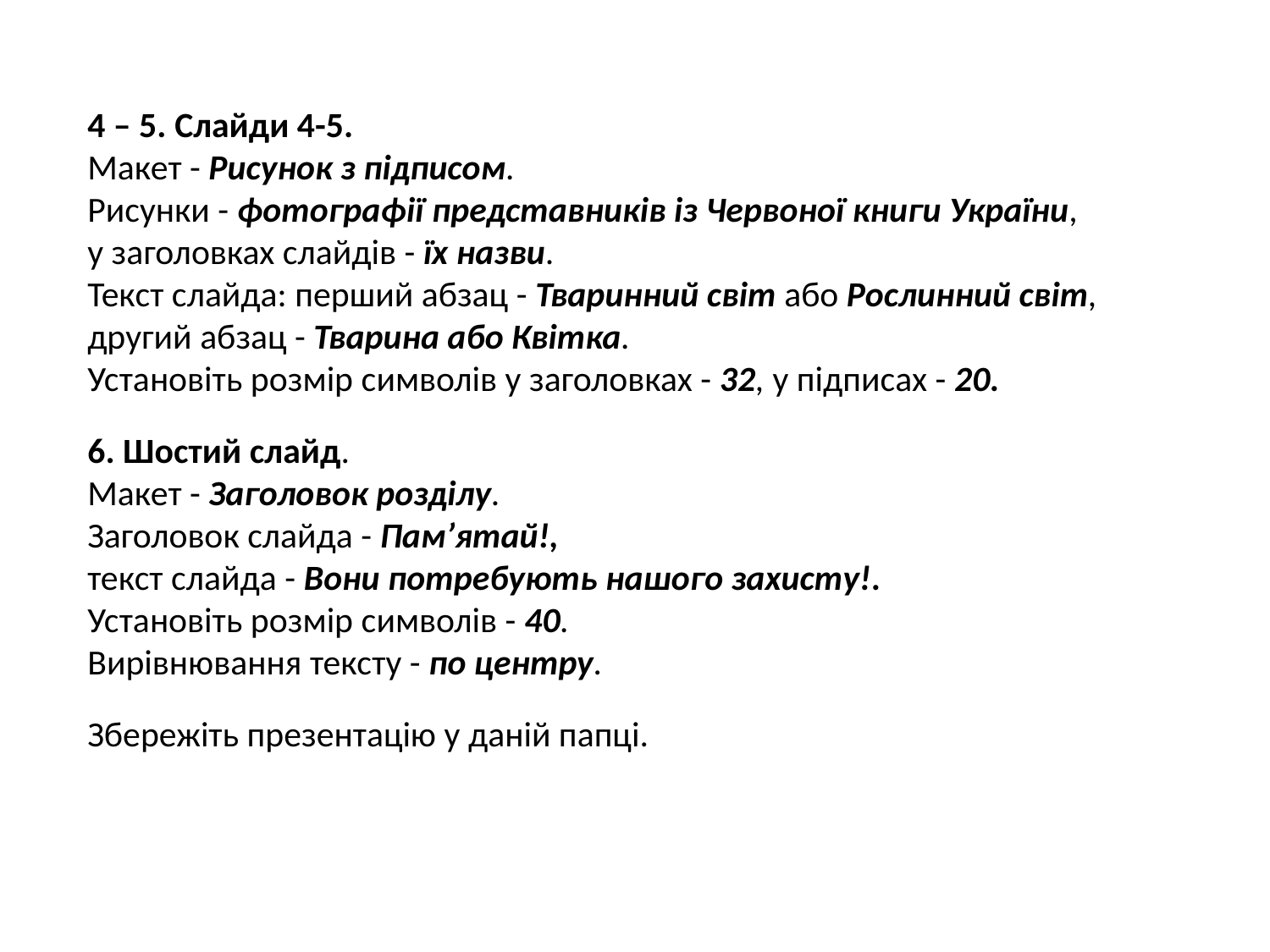

4 – 5. Слайди 4-5.
Макет - Рисунок з підписом.
Рисунки - фотографії представників із Червоної книги України,
у заголовках слайдів - їх назви.
Текст слайда: перший абзац - Тваринний світ або Рослинний світ, другий абзац - Тварина або Квітка.
Установіть розмір символів у заголовках - 32, у підписах - 20.

6. Шостий слайд.
Макет - Заголовок розділу.
Заголовок слайда - Пам’ятай!,
текст слайда - Вони потребують нашого захисту!.
Установіть розмір символів - 40.
Вирівнювання тексту - по центру.

Збережіть презентацію у даній папці.